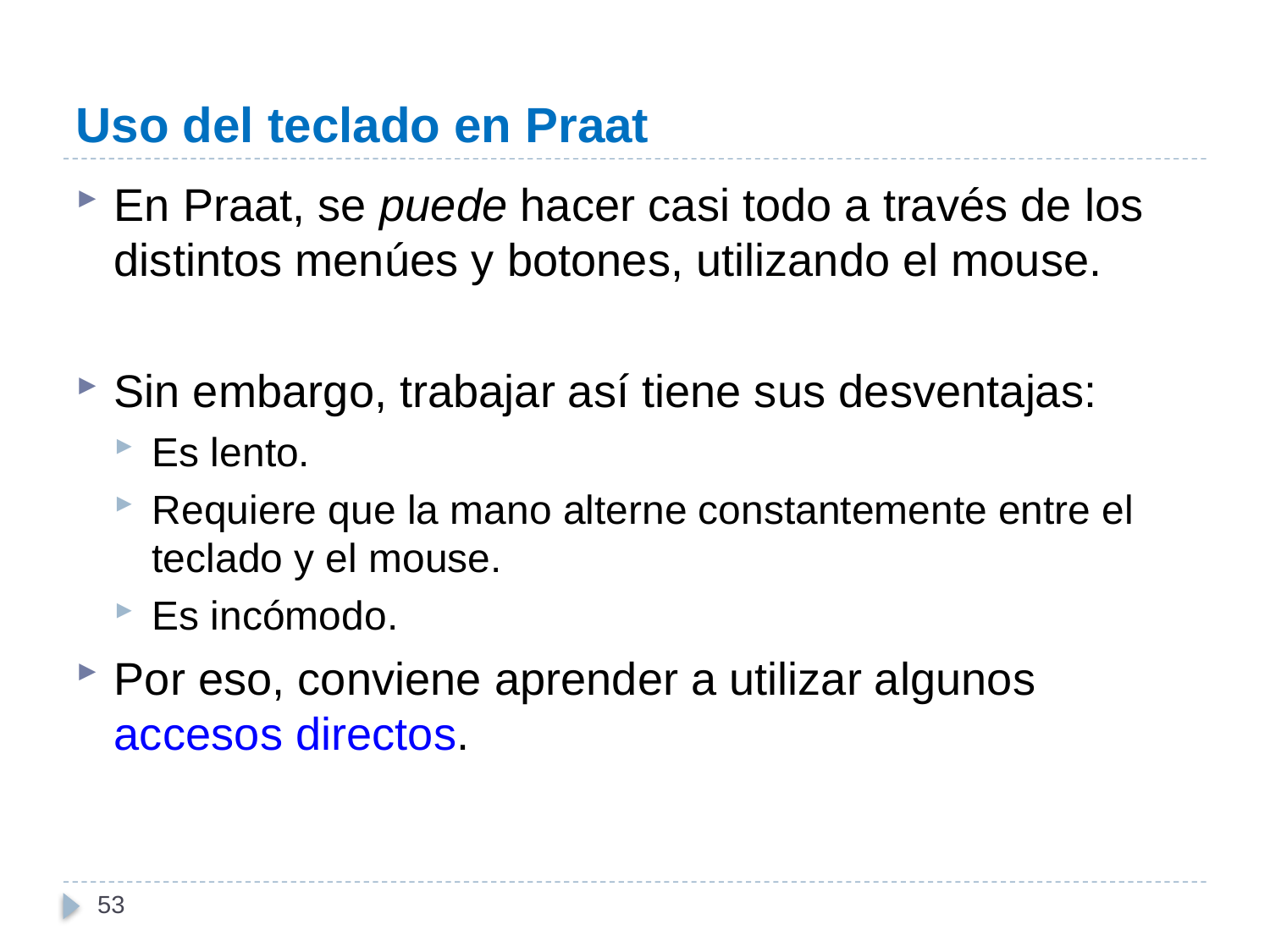

# Uso del teclado en Praat
En Praat, se puede hacer casi todo a través de los distintos menúes y botones, utilizando el mouse.

Sin embargo, trabajar así tiene sus desventajas:
Es lento.
Requiere que la mano alterne constantemente entre el teclado y el mouse.
Es incómodo.
Por eso, conviene aprender a utilizar algunos accesos directos.
53